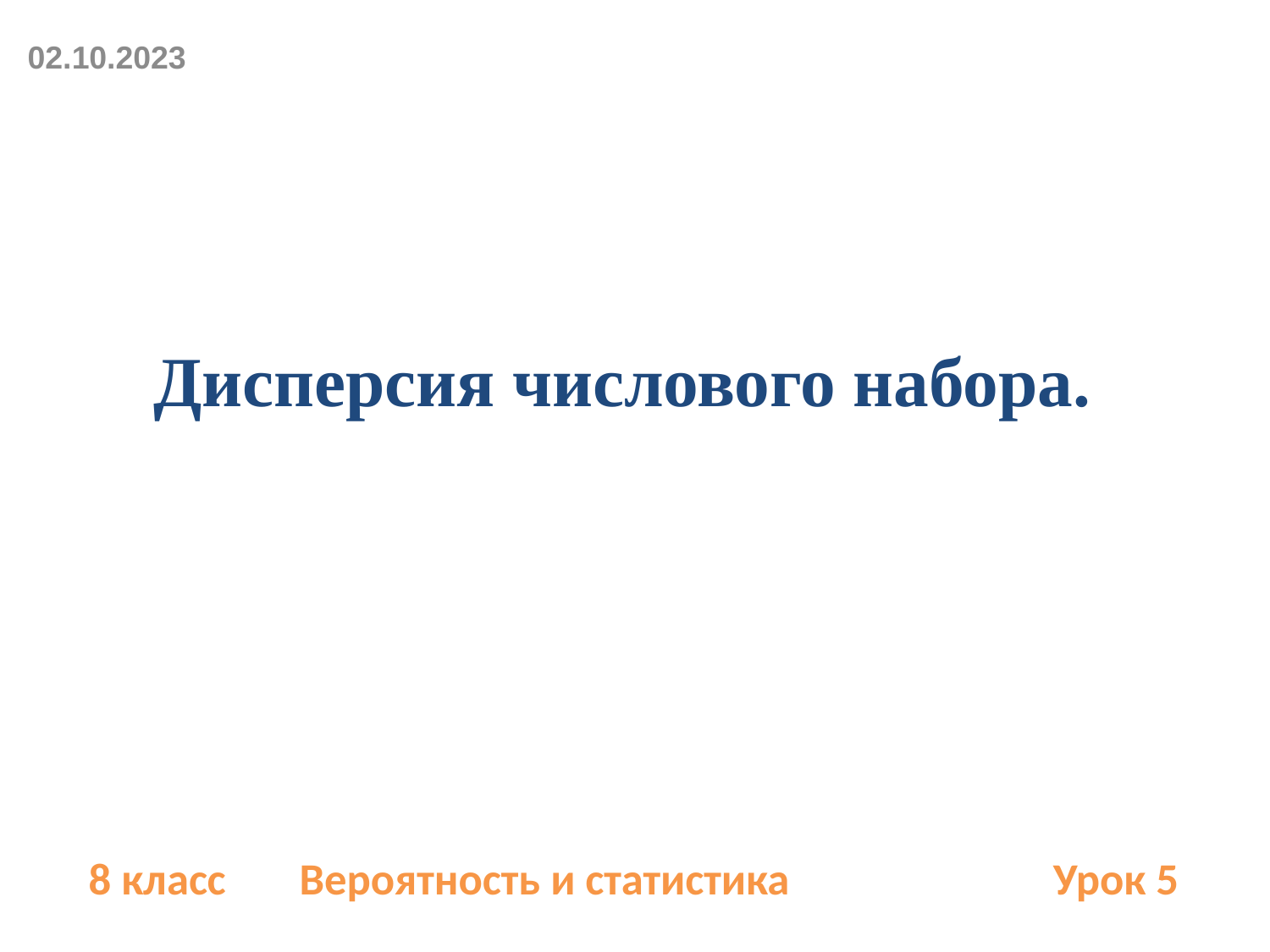

02.10.2023
Дисперсия числового набора.

8 класс	 Вероятность и статистика 		                Урок 5